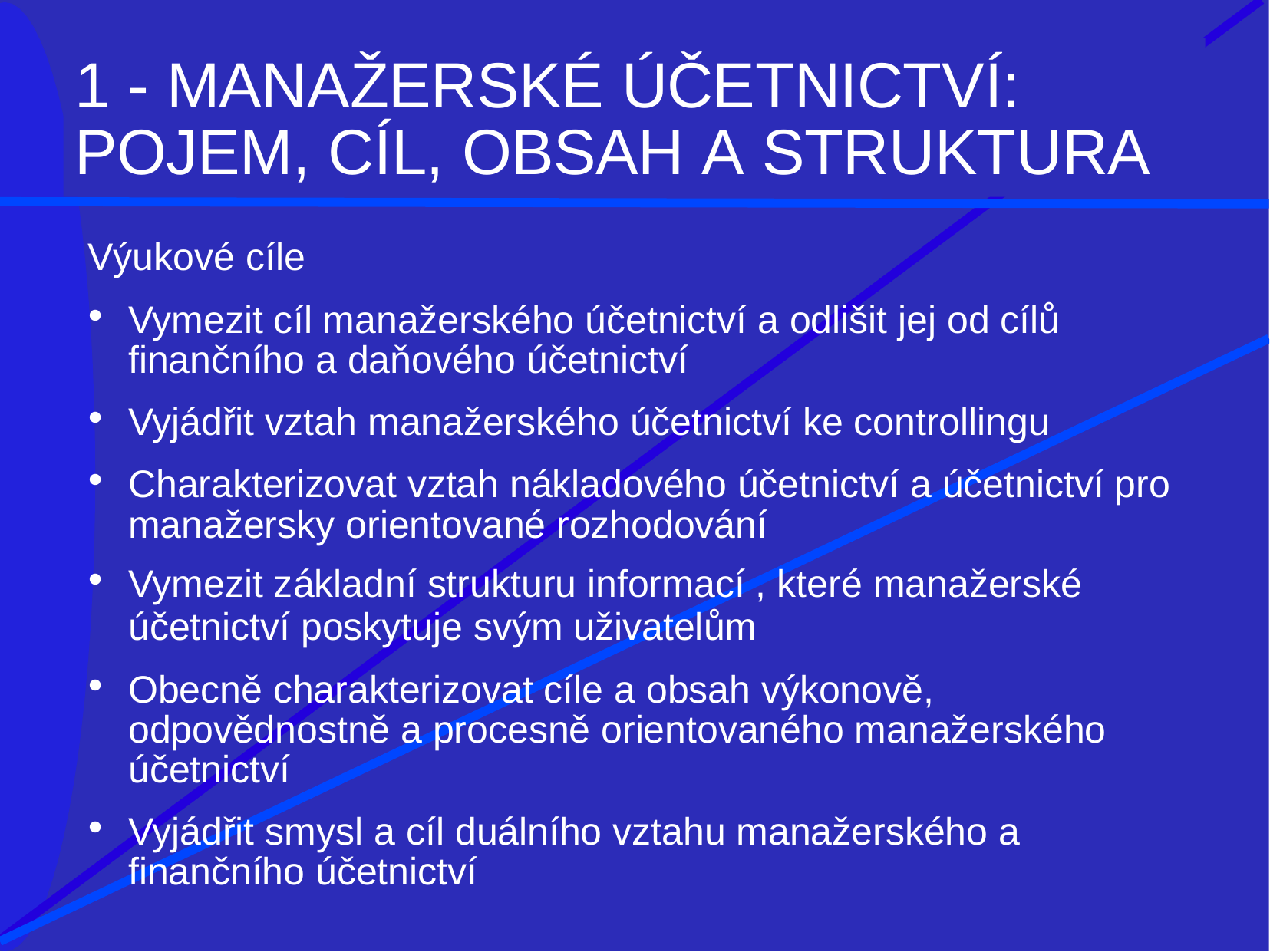

# 1 - MANAŽERSKÉ ÚČETNICTVÍ: POJEM, CÍL, OBSAH A STRUKTURA
Výukové cíle
Vymezit cíl manažerského účetnictví a odlišit jej od cílů finančního a daňového účetnictví
Vyjádřit vztah manažerského účetnictví ke controllingu
Charakterizovat vztah nákladového účetnictví a účetnictví pro manažersky orientované rozhodování
Vymezit základní strukturu informací , které manažerské
účetnictví poskytuje svým uživatelům
Obecně charakterizovat cíle a obsah výkonově, odpovědnostně a procesně orientovaného manažerského účetnictví
Vyjádřit smysl a cíl duálního vztahu manažerského a finančního účetnictví